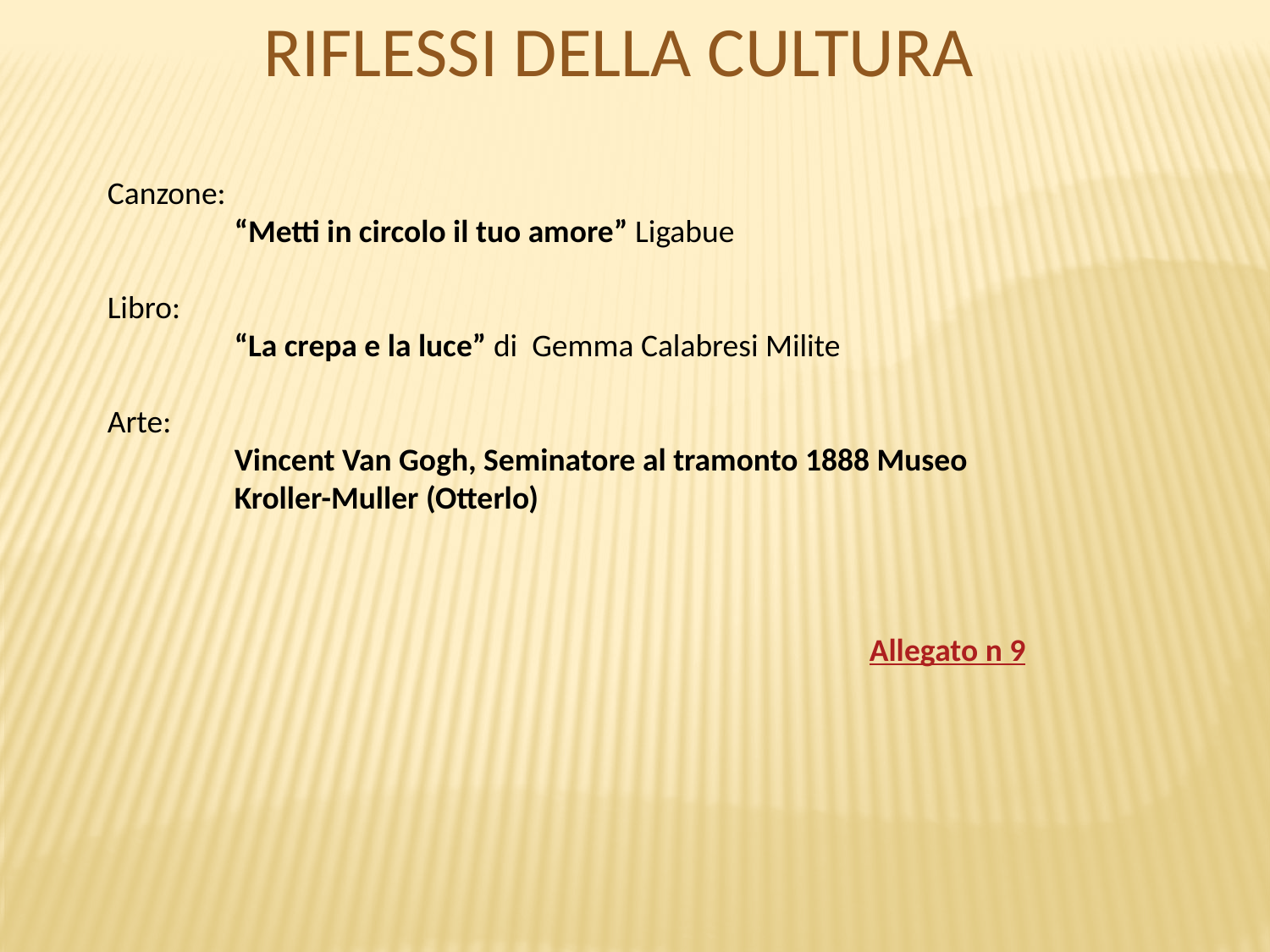

Riflessi della cultura
Canzone:
	“Metti in circolo il tuo amore” Ligabue

Libro:
	“La crepa e la luce” di  Gemma Calabresi Milite

Arte:
	Vincent Van Gogh, Seminatore al tramonto 1888 Museo
	Kroller-Muller (Otterlo)

						Allegato n 9